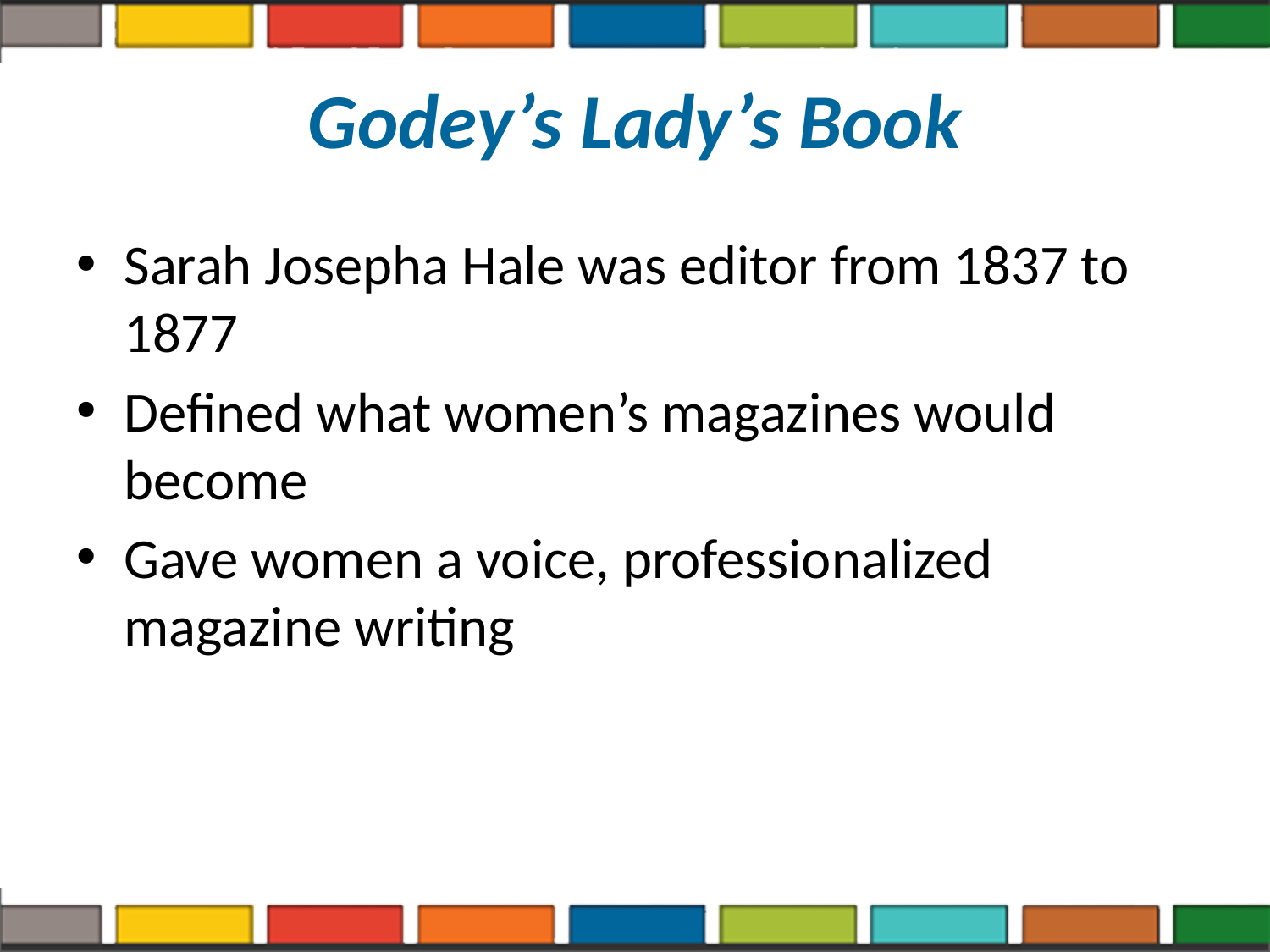

# Godey’s Lady’s Book
Sarah Josepha Hale was editor from 1837 to 1877
Defined what women’s magazines would become
Gave women a voice, professionalized magazine writing